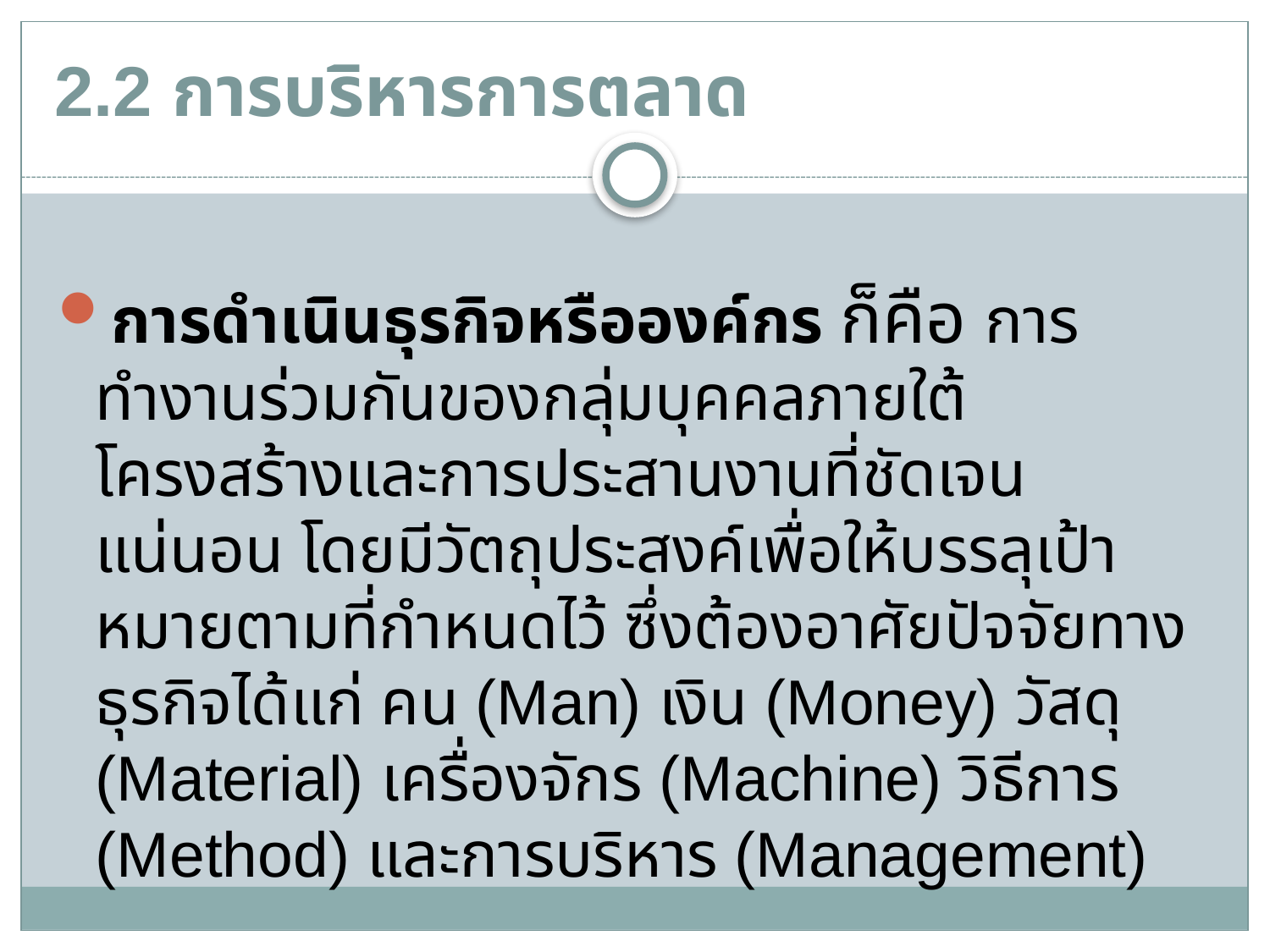

# 2.2 การบริหารการตลาด
การดำเนินธุรกิจหรือองค์กร ก็คือ การทำงานร่วมกันของกลุ่มบุคคลภายใต้โครงสร้างและการประสานงานที่ชัดเจนแน่นอน โดยมีวัตถุประสงค์เพื่อให้บรรลุเป้าหมายตามที่กำหนดไว้ ซึ่งต้องอาศัยปัจจัยทางธุรกิจได้แก่ คน (Man) เงิน (Money) วัสดุ (Material) เครื่องจักร (Machine) วิธีการ (Method) และการบริหาร (Management)